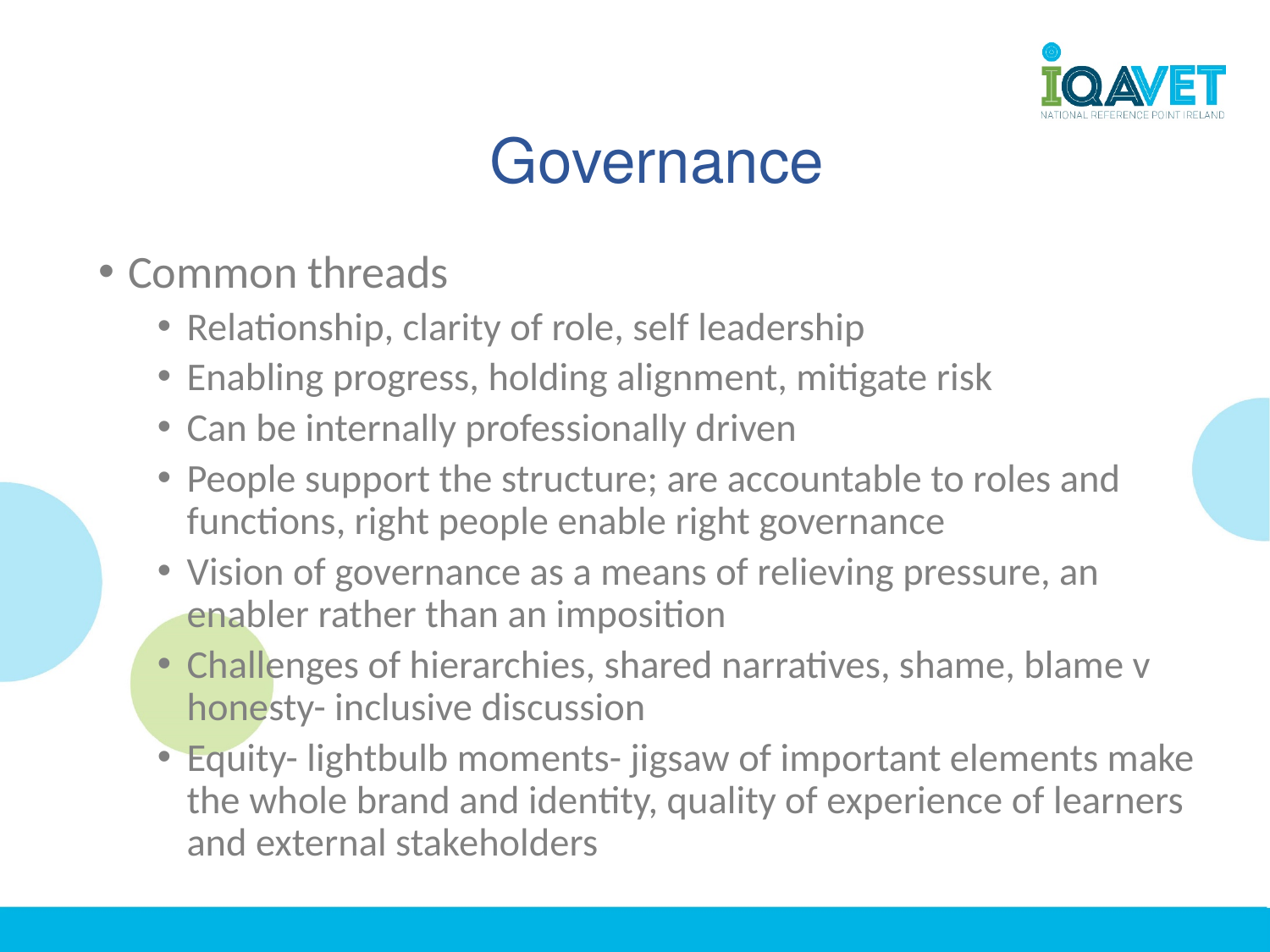

# Governance
Common threads
Relationship, clarity of role, self leadership
Enabling progress, holding alignment, mitigate risk
Can be internally professionally driven
People support the structure; are accountable to roles and functions, right people enable right governance
Vision of governance as a means of relieving pressure, an enabler rather than an imposition
Challenges of hierarchies, shared narratives, shame, blame v honesty- inclusive discussion
Equity- lightbulb moments- jigsaw of important elements make the whole brand and identity, quality of experience of learners and external stakeholders